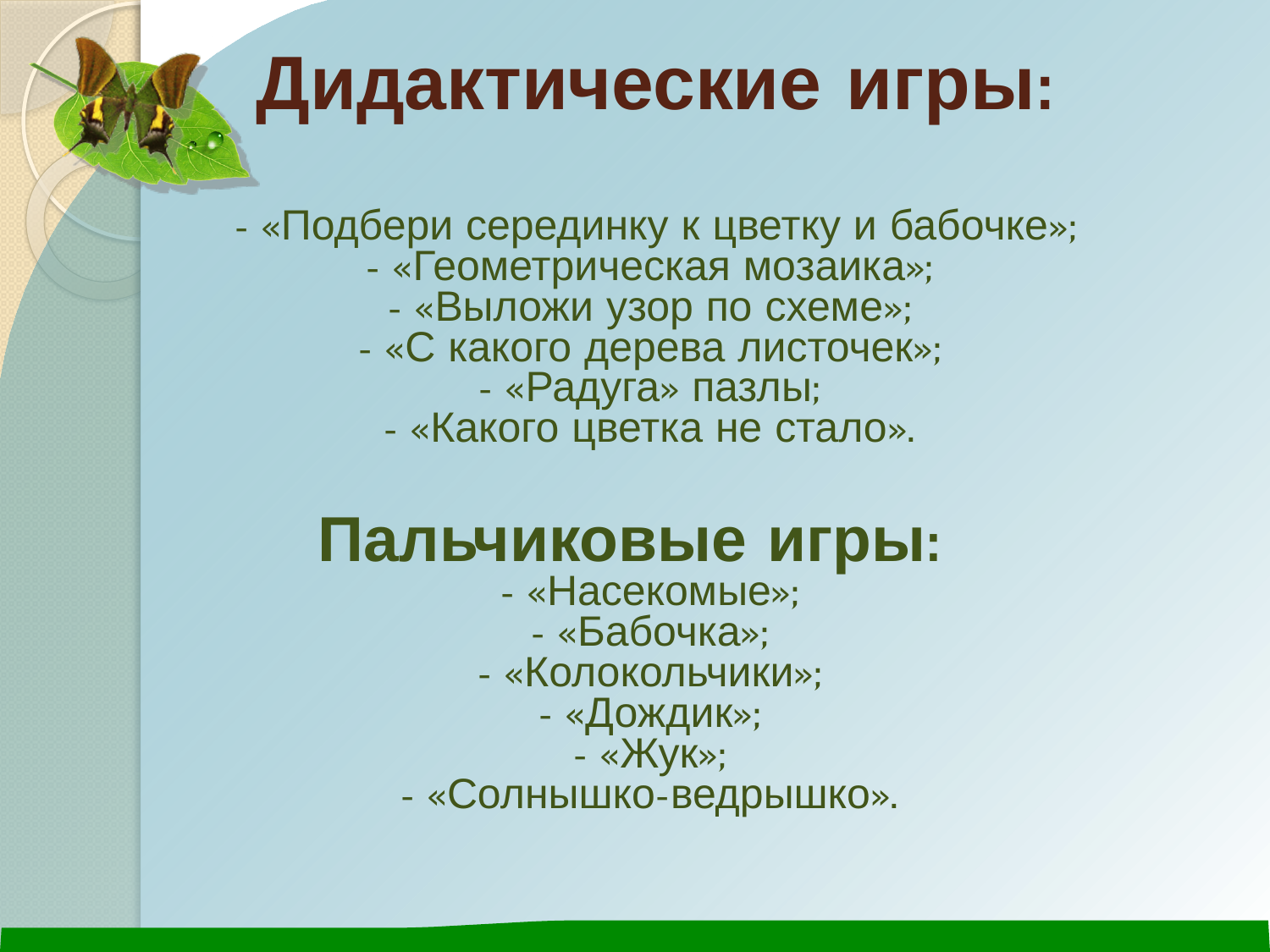

# Дидактические игры:
    - «Подбери серединку к цветку и бабочке»;
- «Геометрическая мозаика»;
- «Выложи узор по схеме»;
- «С какого дерева листочек»;
- «Радуга» пазлы;
- «Какого цветка не стало».

Пальчиковые игры:
- «Насекомые»;
- «Бабочка»;
- «Колокольчики»;
- «Дождик»;
- «Жук»;
- «Солнышко-ведрышко».